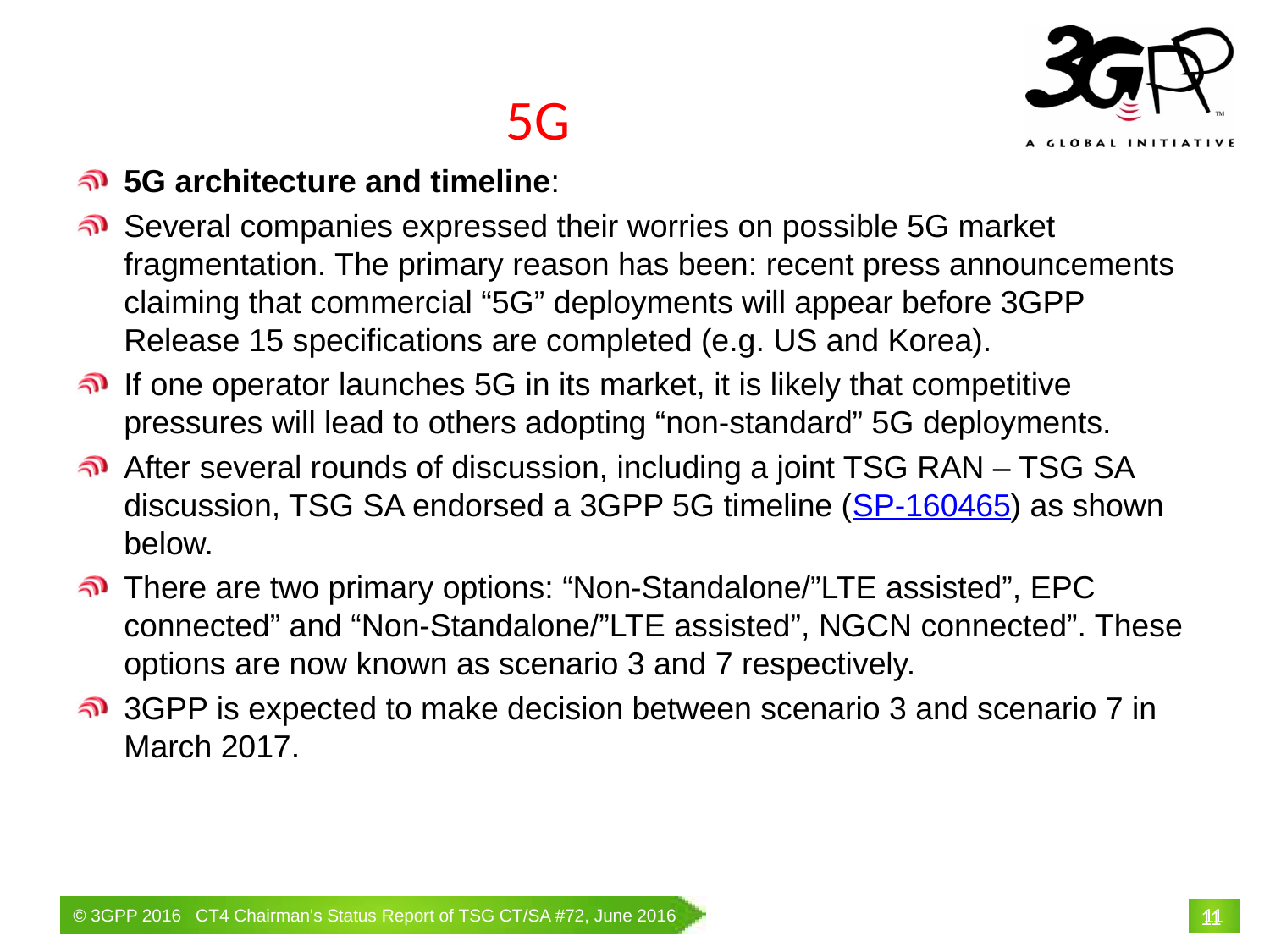

# 5G
5G architecture and timeline:
Several companies expressed their worries on possible 5G market fragmentation. The primary reason has been: recent press announcements claiming that commercial “5G” deployments will appear before 3GPP Release 15 specifications are completed (e.g. US and Korea).
If one operator launches 5G in its market, it is likely that competitive pressures will lead to others adopting “non-standard” 5G deployments.
After several rounds of discussion, including a joint TSG RAN – TSG SA discussion, TSG SA endorsed a 3GPP 5G timeline (SP-160465) as shown below.
There are two primary options: “Non-Standalone/”LTE assisted”, EPC connected” and “Non-Standalone/”LTE assisted”, NGCN connected”. These options are now known as scenario 3 and 7 respectively.
3GPP is expected to make decision between scenario 3 and scenario 7 in March 2017.
11